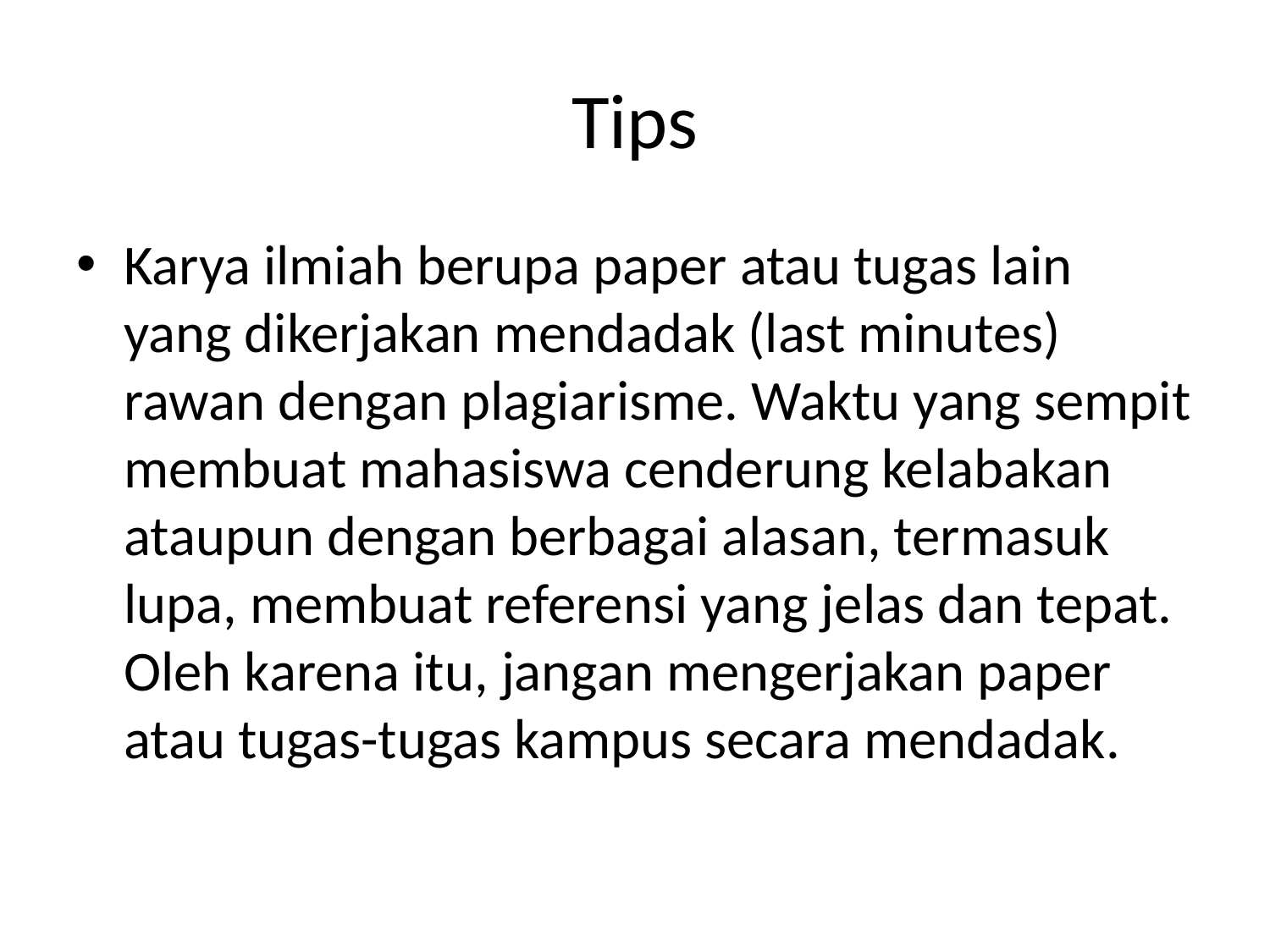

# Tips
Karya ilmiah berupa paper atau tugas lain yang dikerjakan mendadak (last minutes) rawan dengan plagiarisme. Waktu yang sempit membuat mahasiswa cenderung kelabakan ataupun dengan berbagai alasan, termasuk lupa, membuat referensi yang jelas dan tepat. Oleh karena itu, jangan mengerjakan paper atau tugas-tugas kampus secara mendadak.